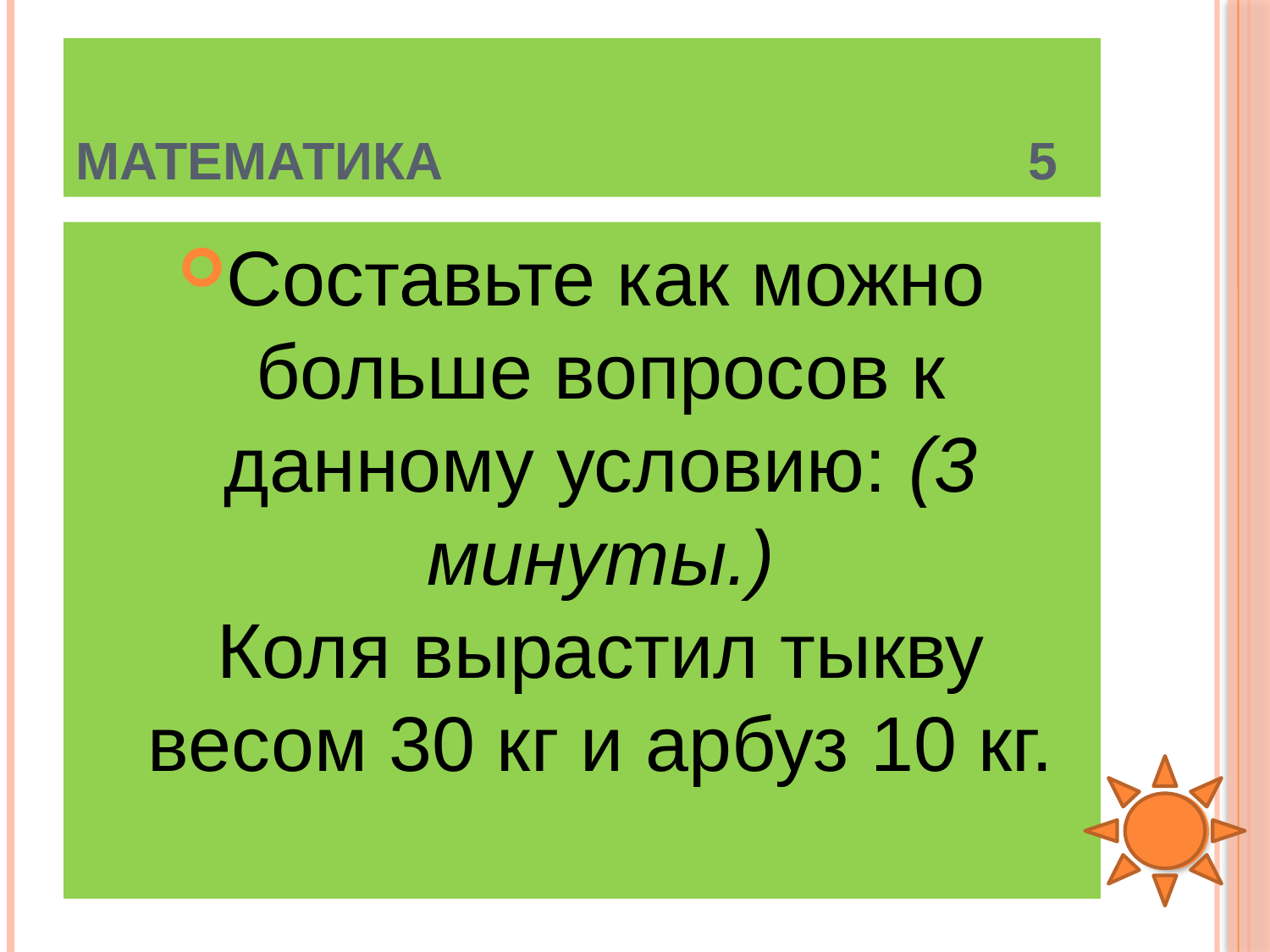

# Математика                                        5
Составьте как можно больше вопросов к данному условию: (3 минуты.)
Коля вырастил тыкву весом 30 кг и арбуз 10 кг.